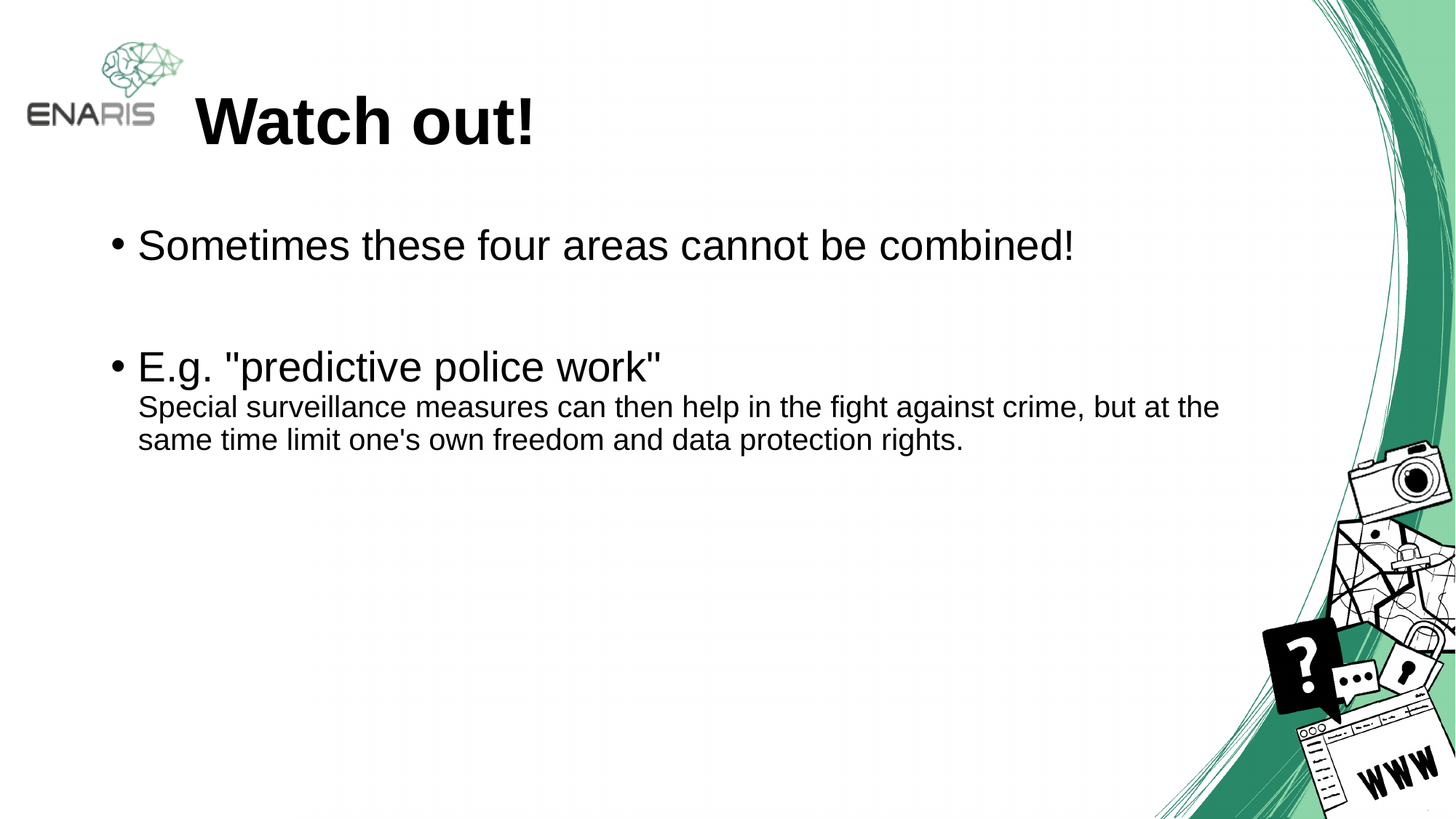

# Watch out!
Sometimes these four areas cannot be combined!

E.g. "predictive police work"
Special surveillance measures can then help in the fight against crime, but at the same time limit one's own freedom and data protection rights.